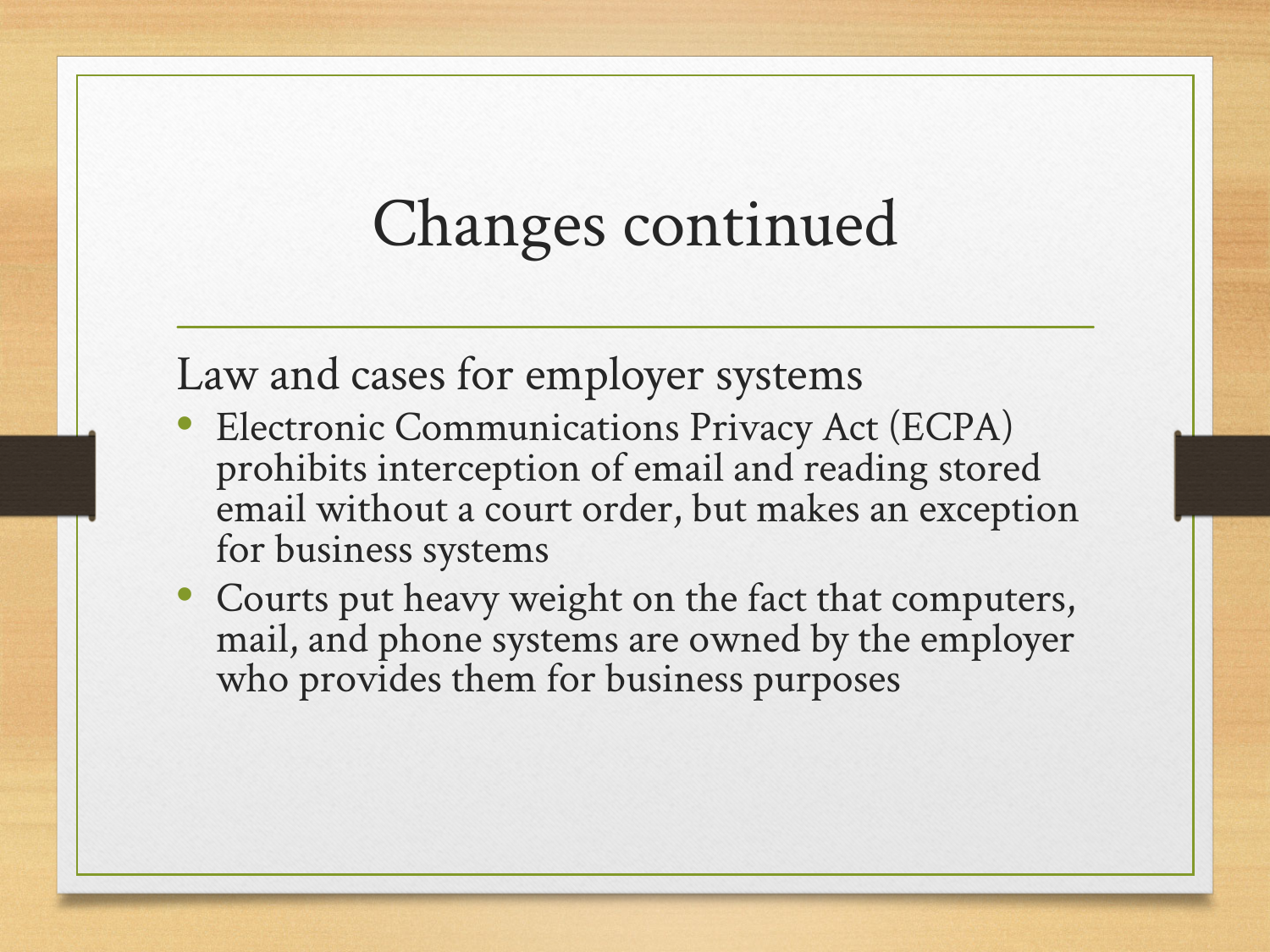

# Changes continued
Law and cases for employer systems
Electronic Communications Privacy Act (ECPA) prohibits interception of email and reading stored email without a court order, but makes an exception for business systems
Courts put heavy weight on the fact that computers, mail, and phone systems are owned by the employer who provides them for business purposes